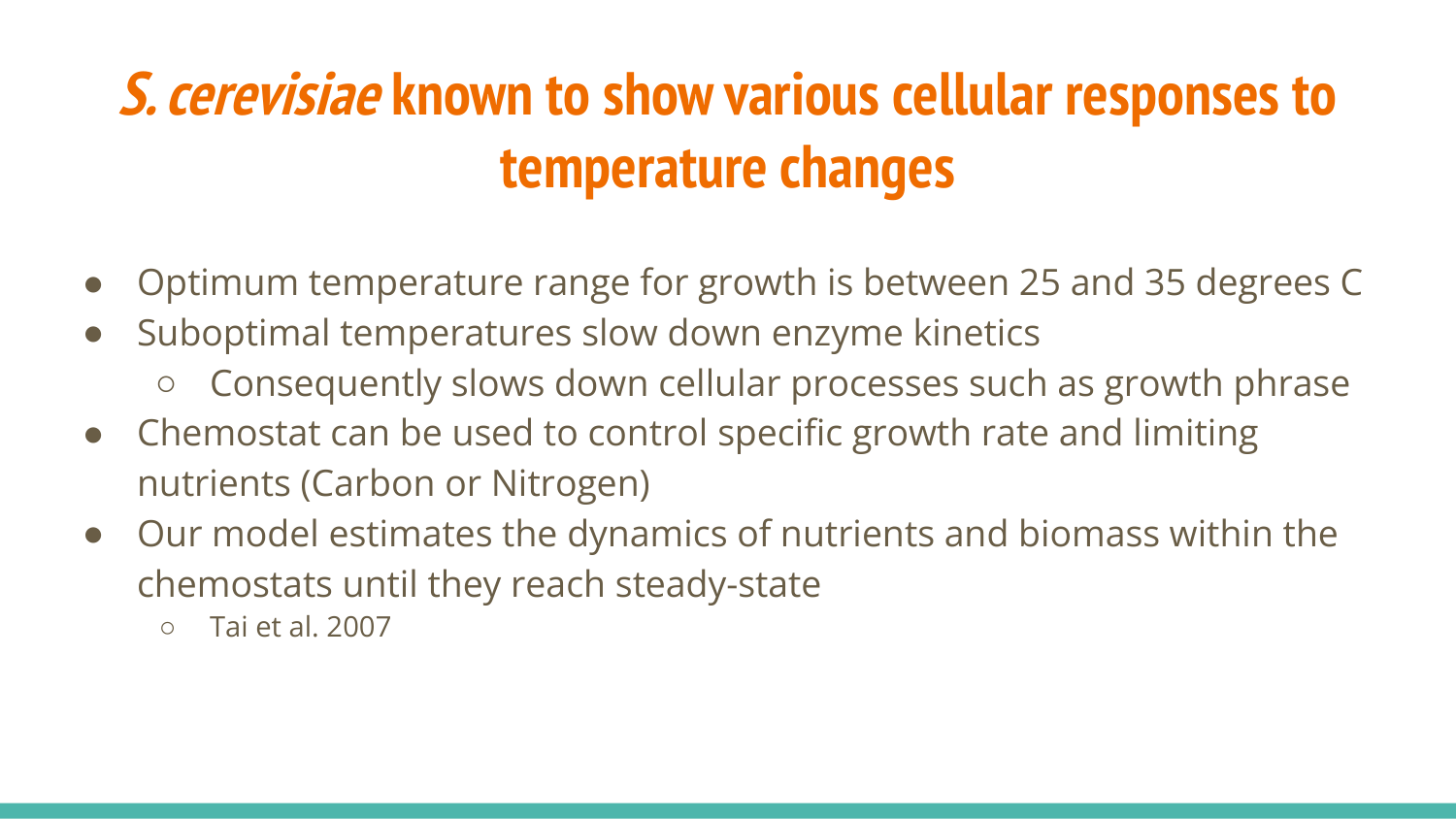

# S. cerevisiae known to show various cellular responses to temperature changes
Optimum temperature range for growth is between 25 and 35 degrees C
Suboptimal temperatures slow down enzyme kinetics
Consequently slows down cellular processes such as growth phrase
Chemostat can be used to control specific growth rate and limiting nutrients (Carbon or Nitrogen)
Our model estimates the dynamics of nutrients and biomass within the chemostats until they reach steady-state
Tai et al. 2007